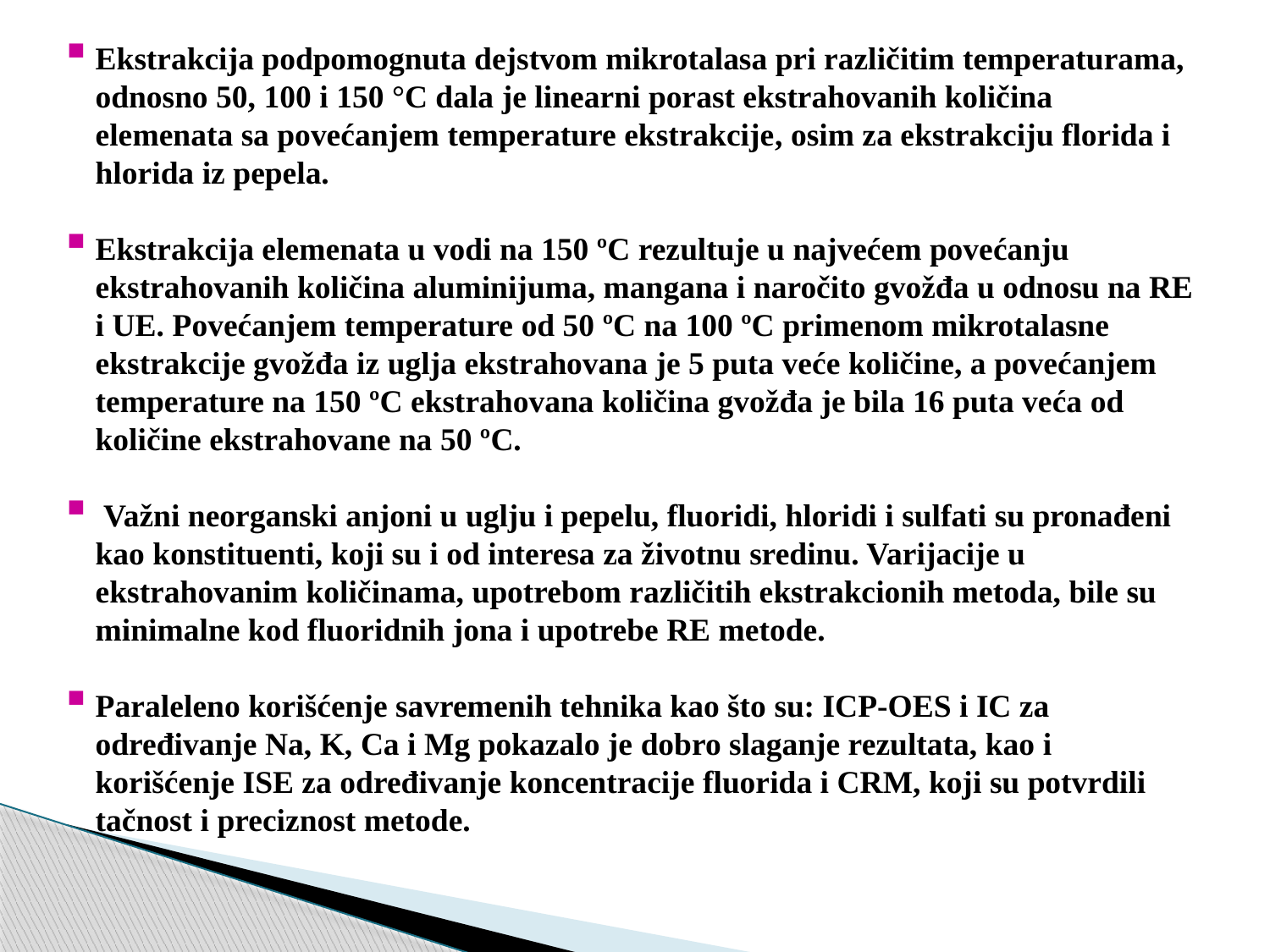

Ekstrakcija podpomognuta dejstvom mikrotalasa pri različitim temperaturama, odnosno 50, 100 i 150 °C dala je linearni porast ekstrahovanih količina elemenata sa povećanjem temperature ekstrakcije, osim za ekstrakciju florida i hlorida iz pepela.

Ekstrakcija elemenata u vodi na 150 ºC rezultuje u najvećem povećanju ekstrahovanih količina aluminijuma, mangana i naročito gvožđa u odnosu na RE i UE. Povećanjem temperature od 50 ºC na 100 ºC primenom mikrotalasne ekstrakcije gvožđa iz uglja ekstrahovana je 5 puta veće količine, a povećanjem temperature na 150 ºC ekstrahovana količina gvožđa je bila 16 puta veća od količine ekstrahovane na 50 ºC.

 Važni neorganski anjoni u uglju i pepelu, fluoridi, hloridi i sulfati su pronađeni kao konstituenti, koji su i od interesa za životnu sredinu. Varijacije u ekstrahovanim količinama, upotrebom različitih ekstrakcionih metoda, bile su minimalne kod fluoridnih jona i upotrebe RE metode.

Paraleleno korišćenje savremenih tehnika kao što su: ICP-OES i IC za određivanje Na, K, Ca i Mg pokazalo je dobro slaganje rezultata, kao i korišćenje ISE za određivanje koncentracije fluorida i CRM, koji su potvrdili tačnost i preciznost metode.